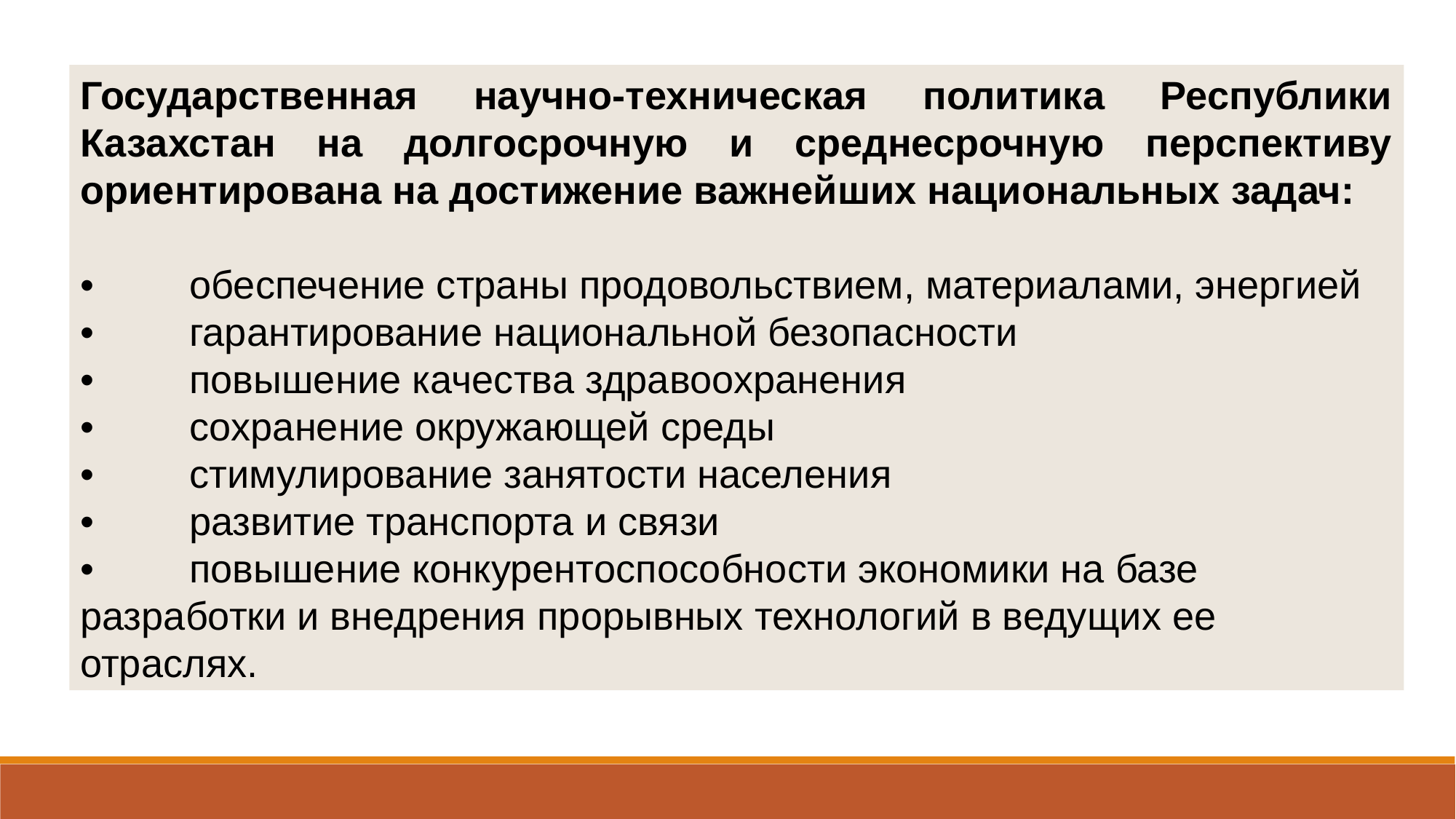

Государственная научно-техническая политика Республики Казахстан на долгосрочную и среднесрочную перспективу ориентирована на достижение важнейших национальных задач:

•	обеспечение страны продовольствием, материалами, энергией
•	гарантирование национальной безопасности
•	повышение качества здравоохранения
•	сохранение окружающей среды
•	стимулирование занятости населения
•	развитие транспорта и связи
•	повышение конкурентоспособности экономики на базе разработки и внедрения прорывных технологий в ведущих ее отраслях.